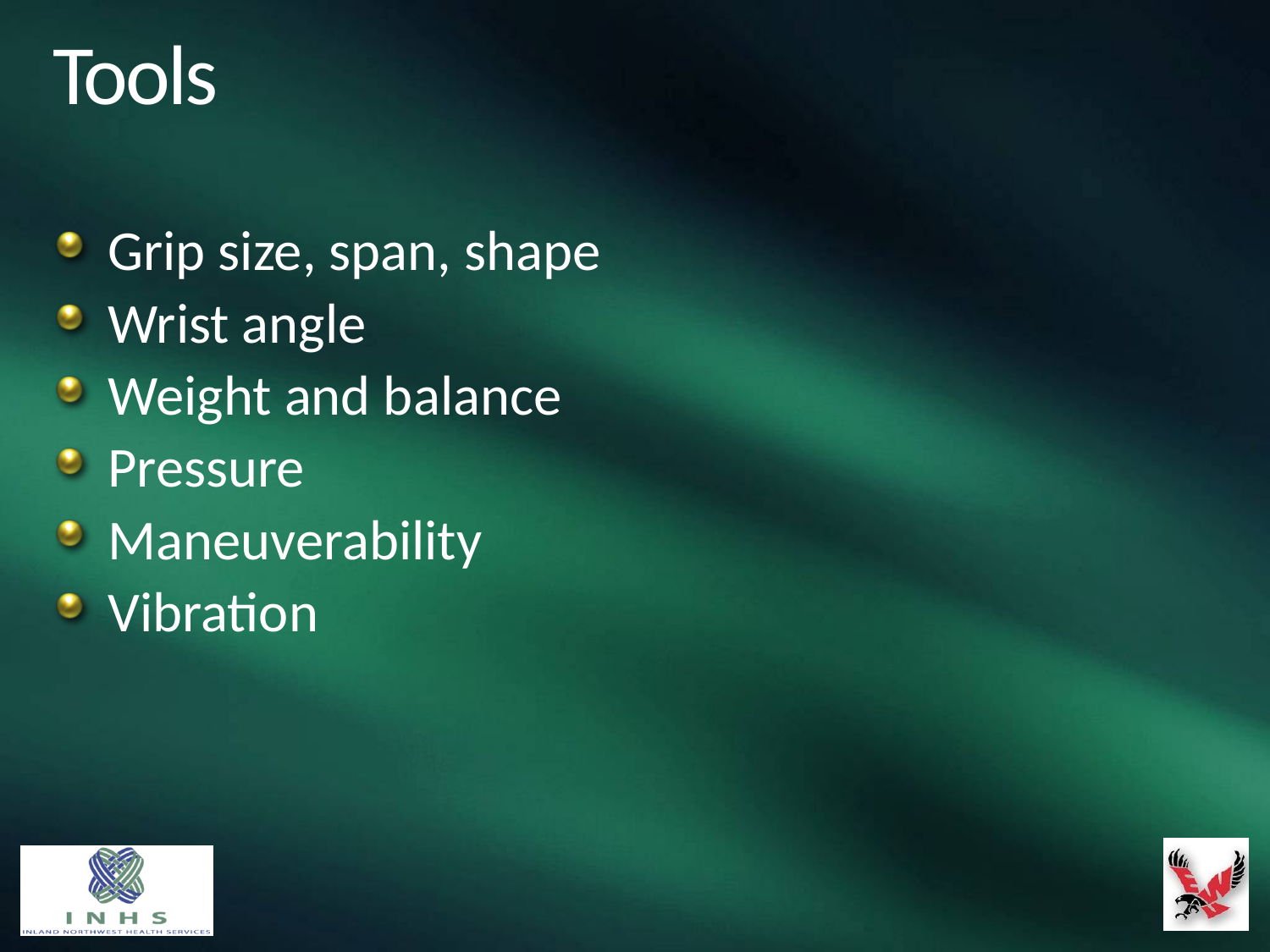

# Tools
Grip size, span, shape
Wrist angle
Weight and balance
Pressure
Maneuverability
Vibration